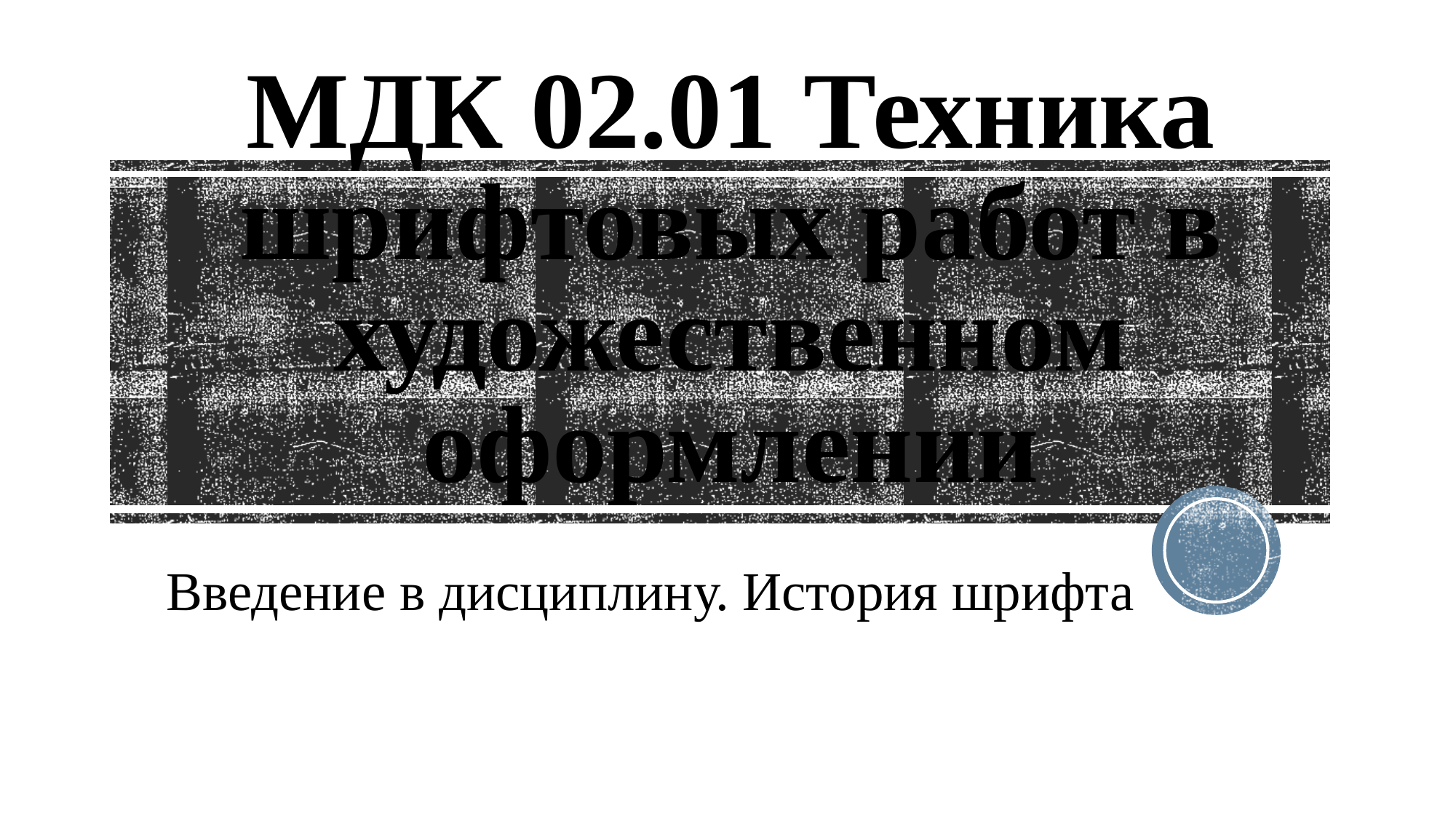

# МДК 02.01 Техника шрифтовых работ в художественном оформлении
Введение в дисциплину. История шрифта